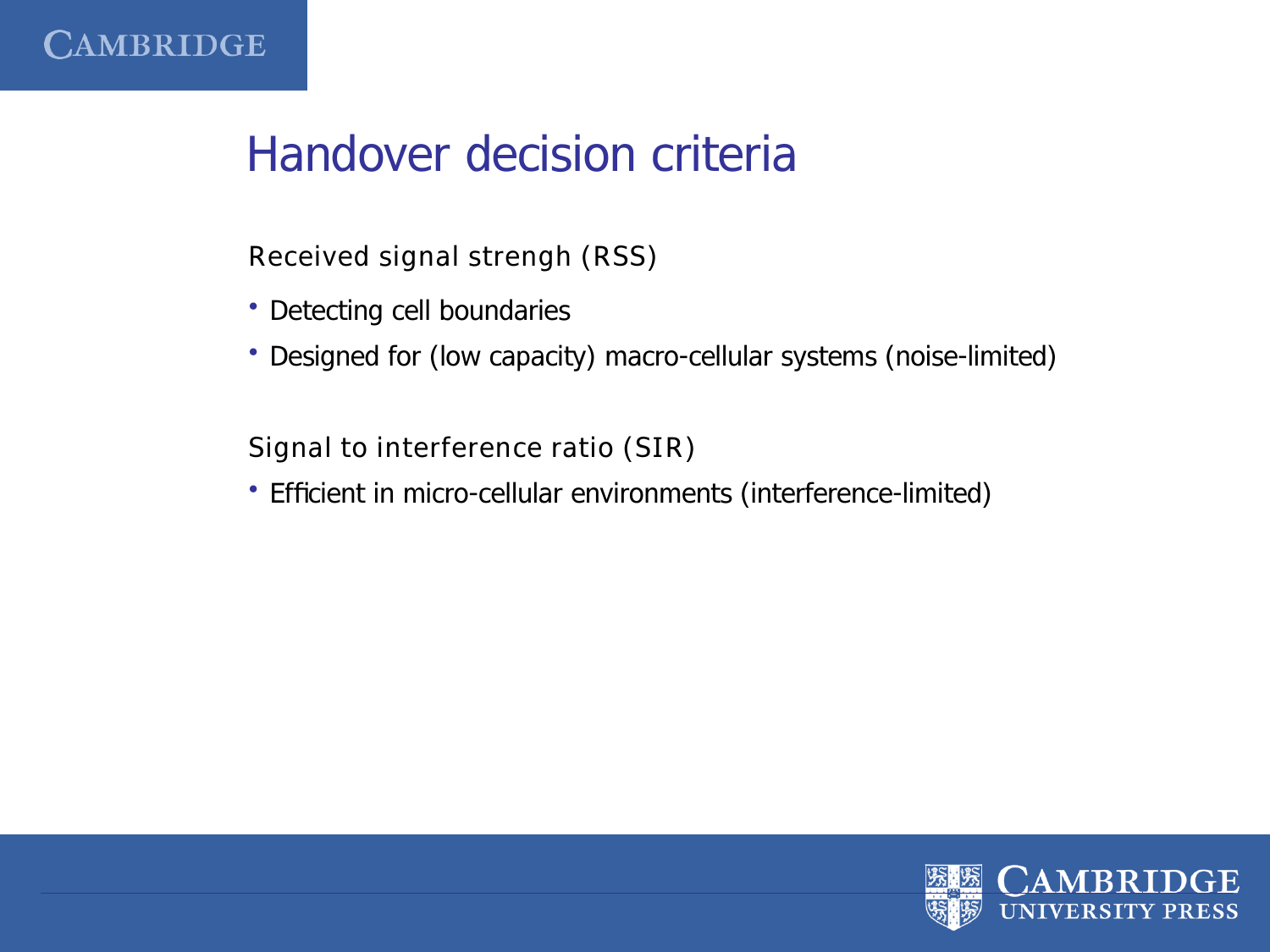

Handover decision criteria
Received signal strengh (RSS)
Detecting cell boundaries
Designed for (low capacity) macro-cellular systems (noise-limited)

Signal to interference ratio (SIR)
Efficient in micro-cellular environments (interference-limited)